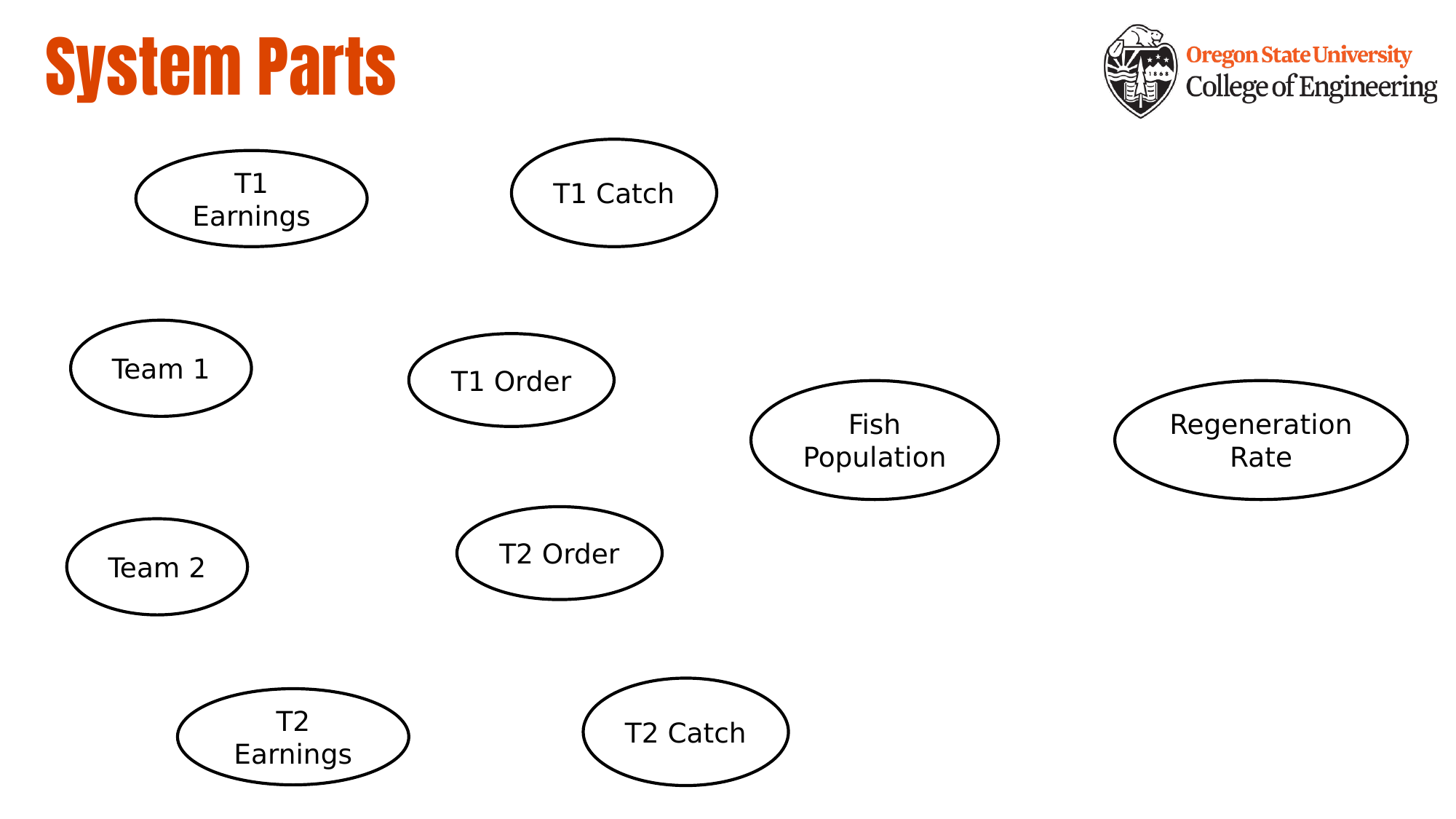

# System Parts
T1 Catch
T1 Earnings
Team 1
T1 Order
Fish Population
Regeneration Rate
T2 Order
Team 2
T2 Catch
T2 Earnings